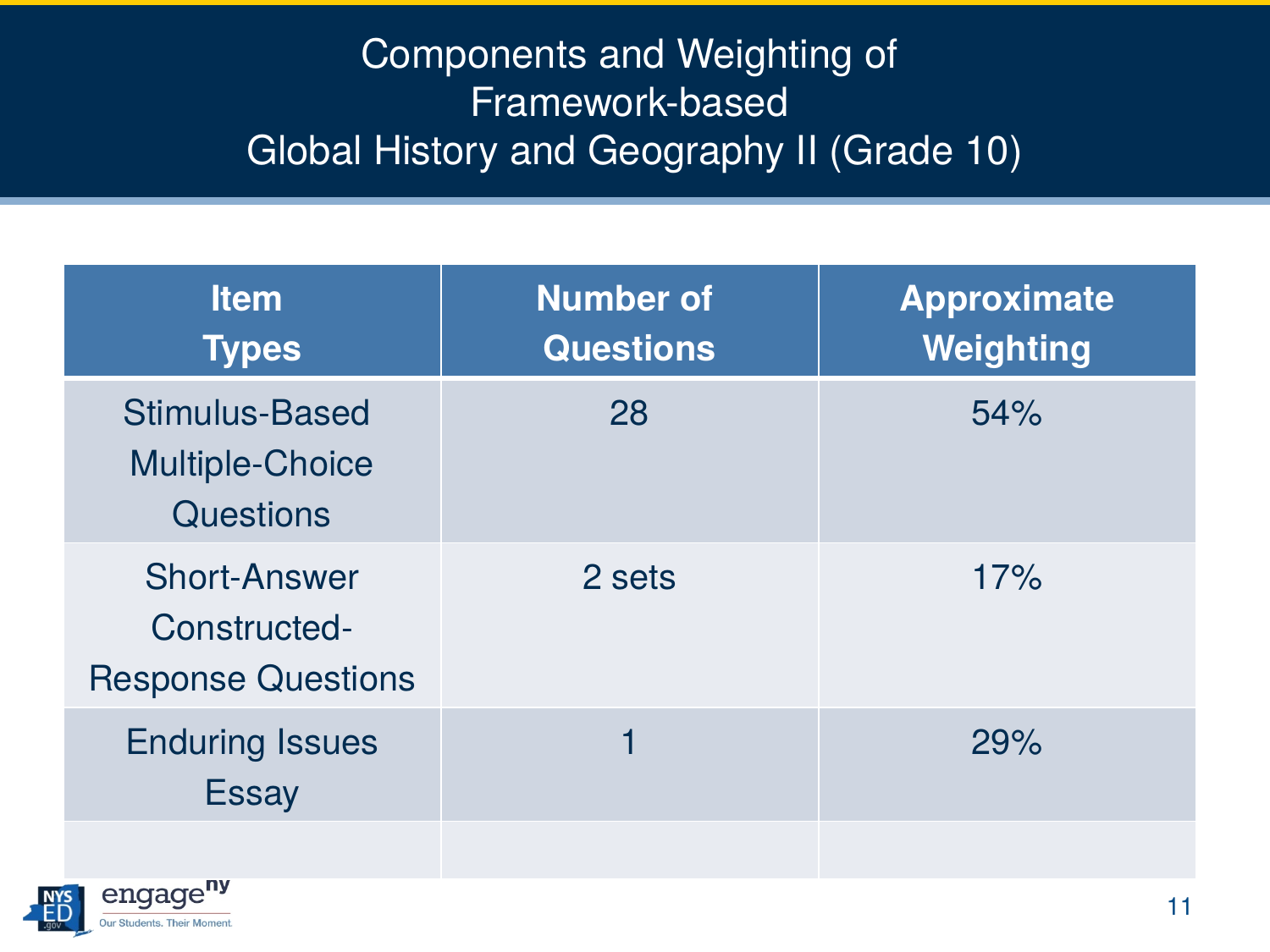

# Components and Weighting of Framework-based Global History and Geography II (Grade 10)
| Item Types | Number of Questions | Approximate Weighting |
| --- | --- | --- |
| Stimulus-Based Multiple-Choice Questions | 28 | 54% |
| Short-Answer Constructed-Response Questions | 2 sets | 17% |
| Enduring Issues Essay | 1 | 29% |
|  |  |  |
11